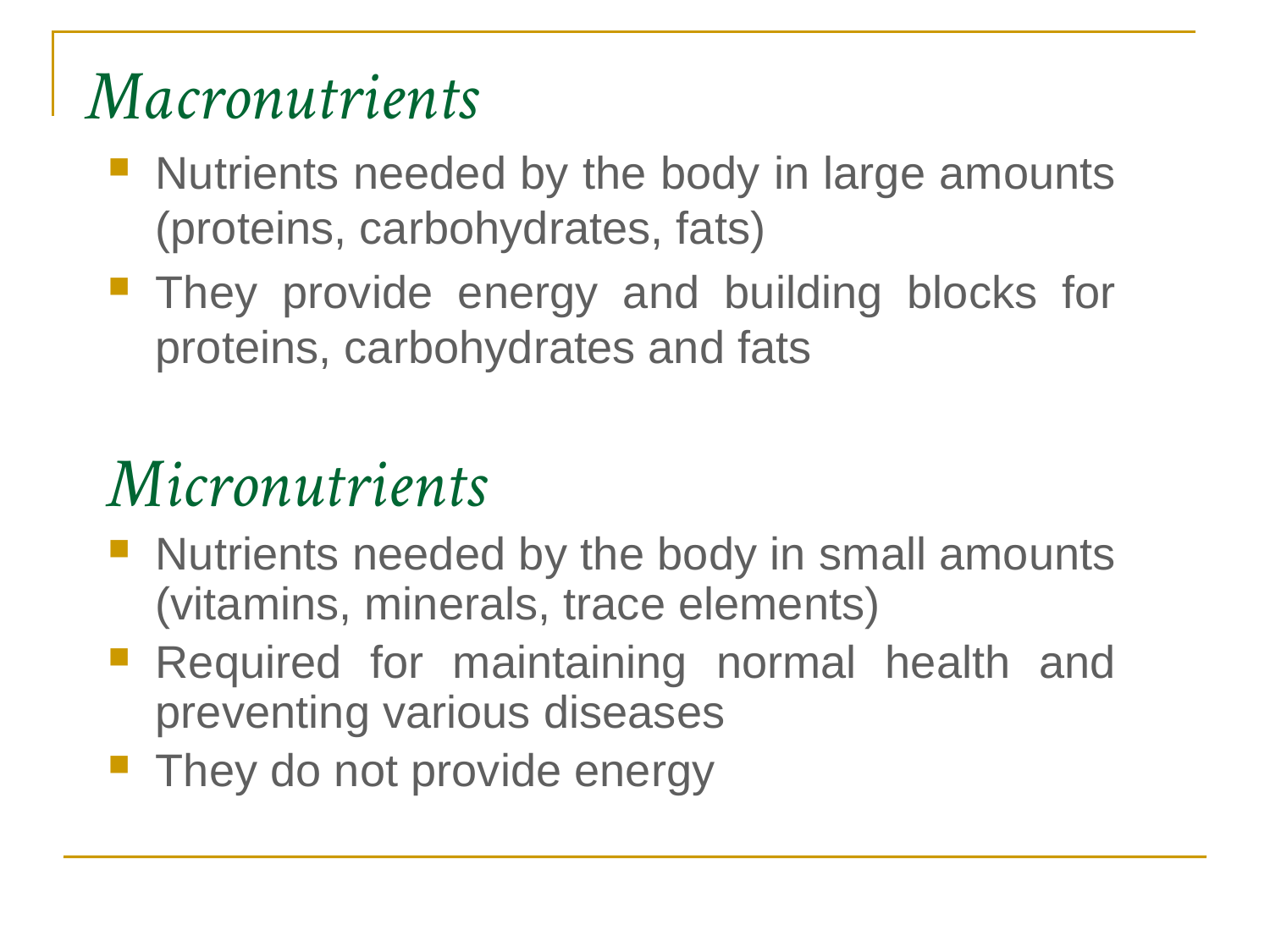

# Macronutrients
Nutrients needed by the body in large amounts (proteins, carbohydrates, fats)
They provide energy and building blocks for proteins, carbohydrates and fats

Micronutrients
Nutrients needed by the body in small amounts (vitamins, minerals, trace elements)
Required for maintaining normal health and preventing various diseases
They do not provide energy